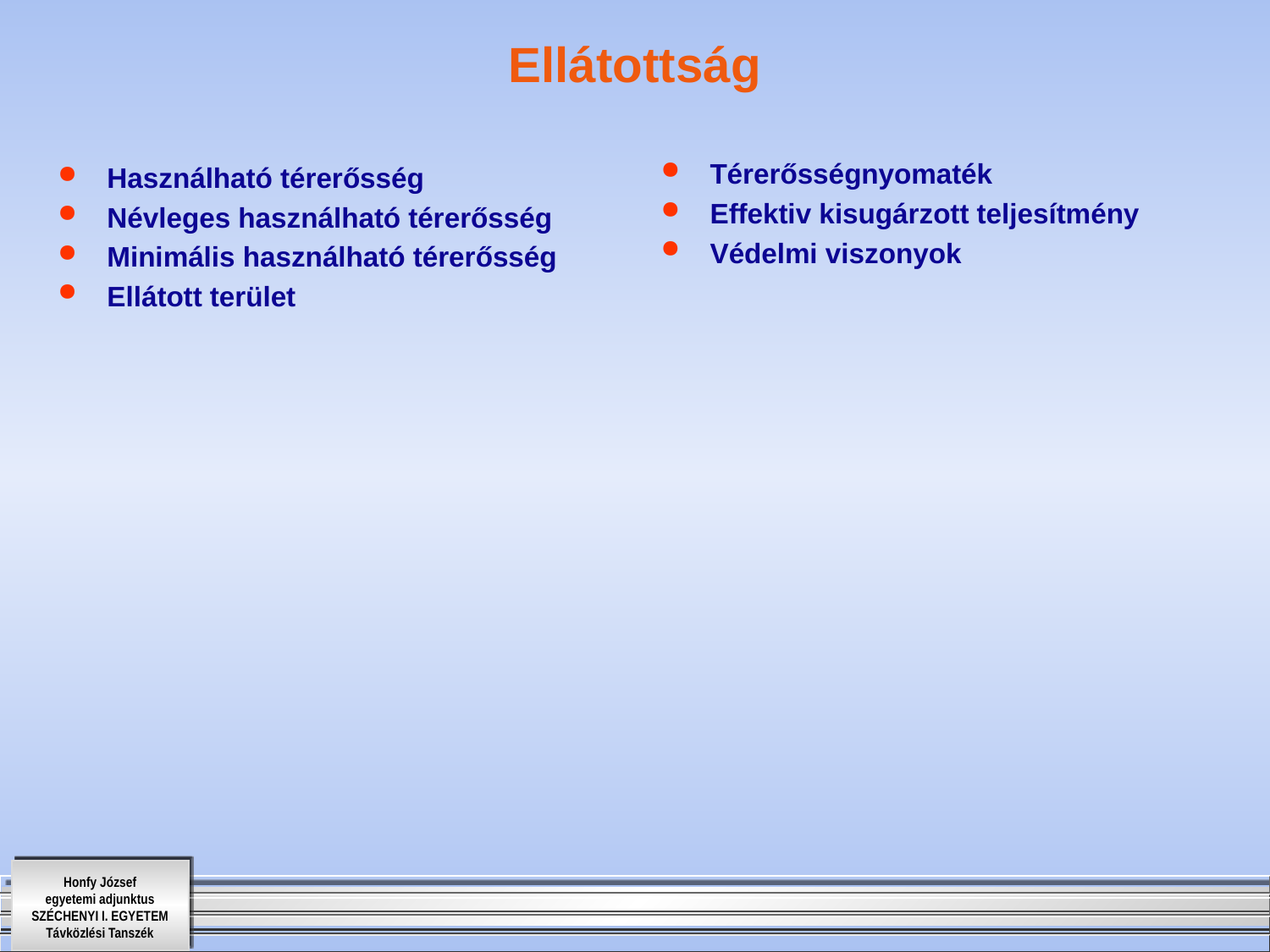

# Ellátottság
Térerősségnyomaték
Effektiv kisugárzott teljesítmény
Védelmi viszonyok

Használható térerősség
Névleges használható térerősség
Minimális használható térerősség
Ellátott terület